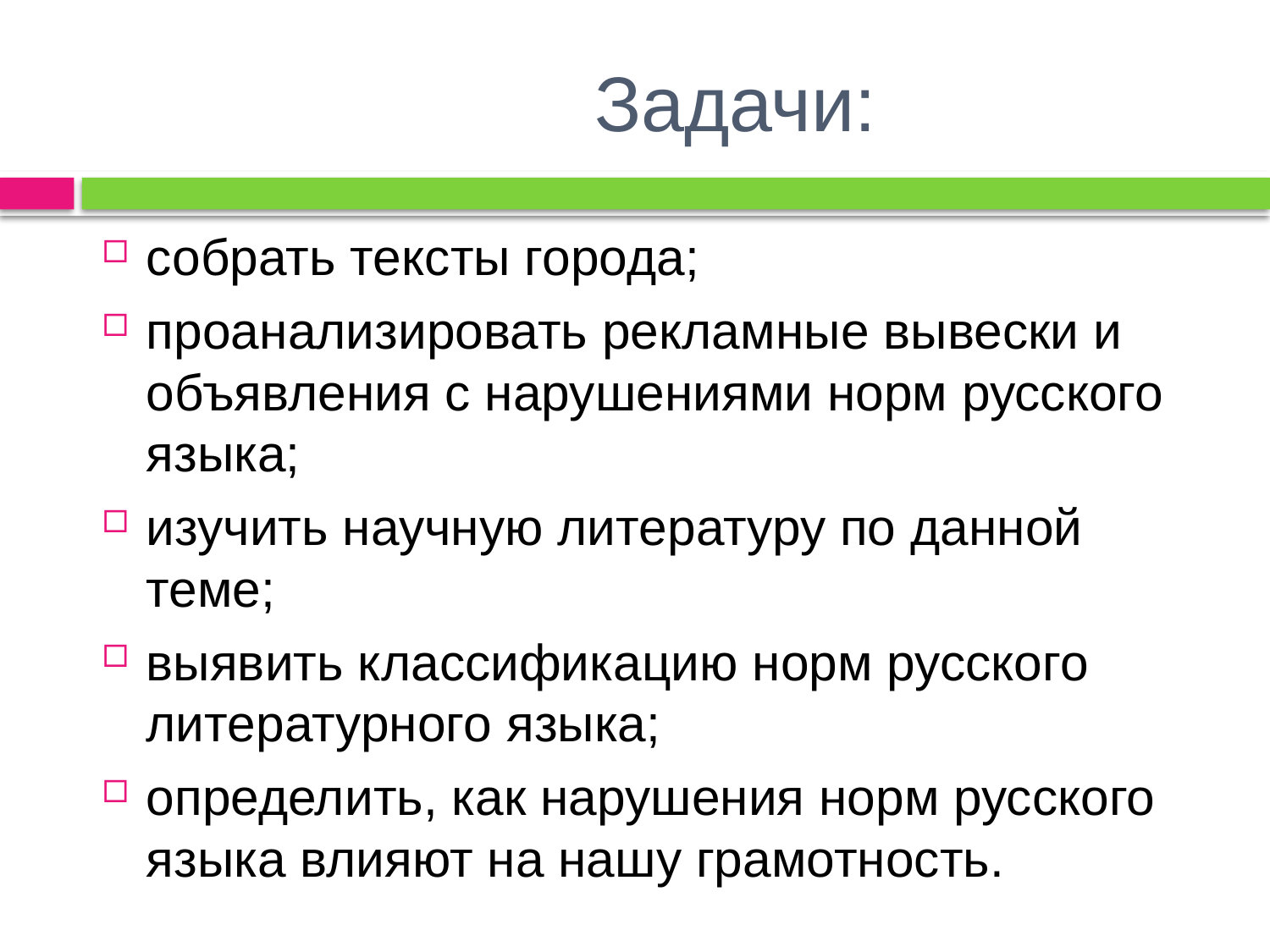

# Задачи:
собрать тексты города;
проанализировать рекламные вывески и объявления с нарушениями норм русского языка;
изучить научную литературу по данной теме;
выявить классификацию норм русского литературного языка;
определить, как нарушения норм русского языка влияют на нашу грамотность.